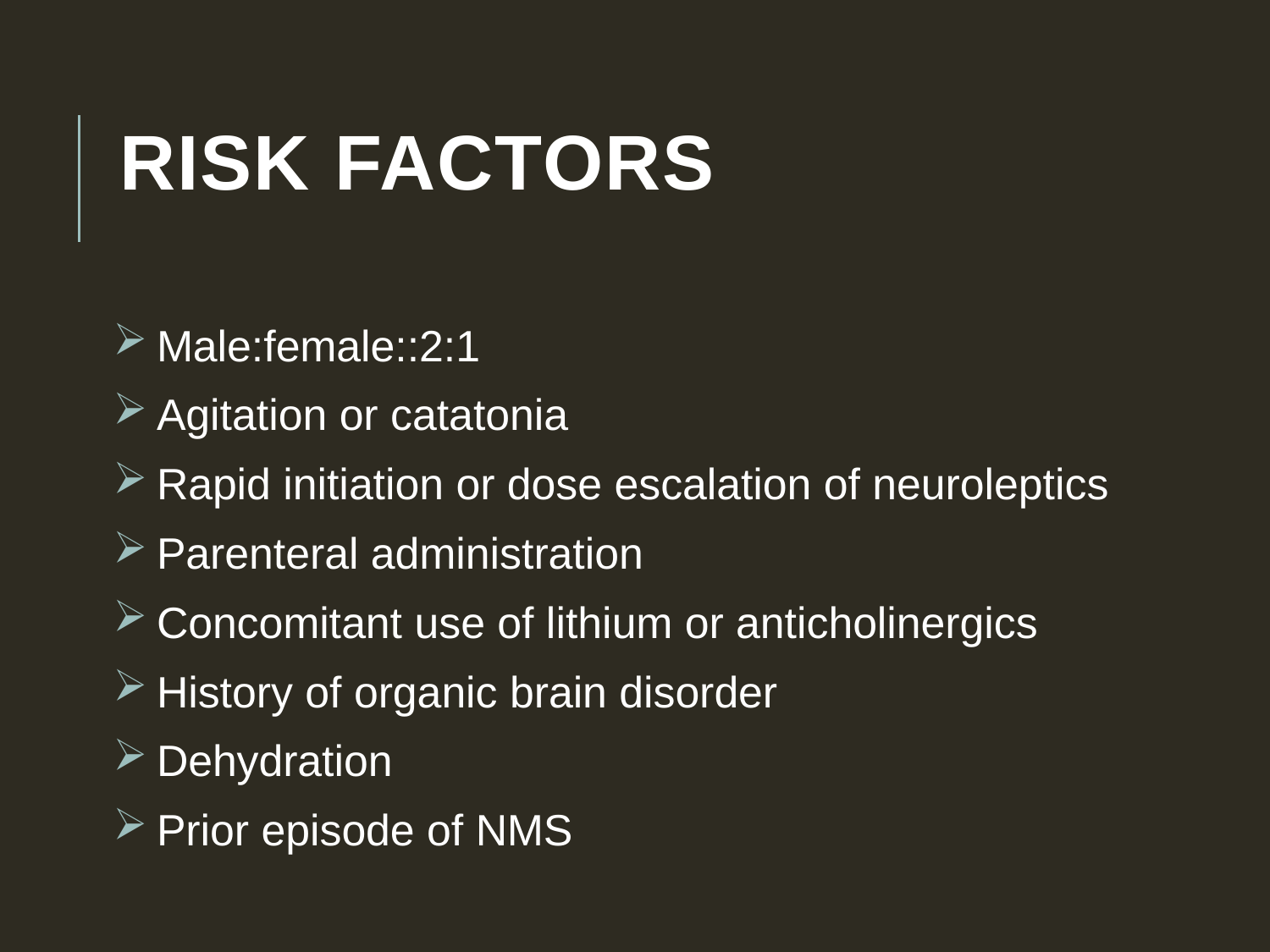

# Risk factors
 Male:female::2:1
 Agitation or catatonia
 Rapid initiation or dose escalation of neuroleptics
 Parenteral administration
 Concomitant use of lithium or anticholinergics
 History of organic brain disorder
 Dehydration
 Prior episode of NMS